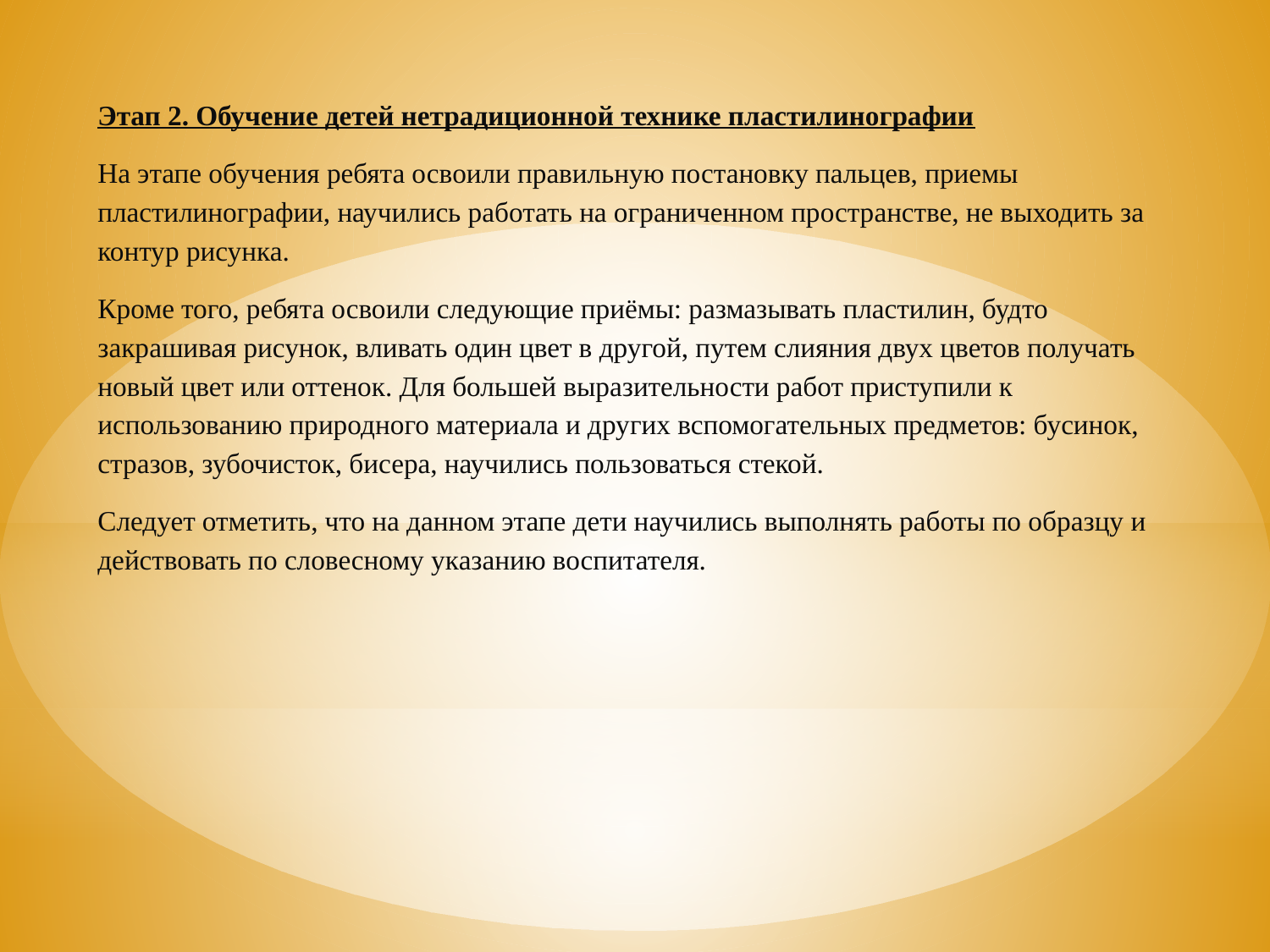

Этап 2. Обучение детей нетрадиционной технике пластилинографии
На этапе обучения ребята освоили правильную постановку пальцев, приемы пластилинографии, научились работать на ограниченном пространстве, не выходить за контур рисунка.
Кроме того, ребята освоили следующие приёмы: размазывать пластилин, будто закрашивая рисунок, вливать один цвет в другой, путем слияния двух цветов получать новый цвет или оттенок. Для большей выразительности работ приступили к использованию природного материала и других вспомогательных предметов: бусинок, стразов, зубочисток, бисера, научились пользоваться стекой.
Следует отметить, что на данном этапе дети научились выполнять работы по образцу и действовать по словесному указанию воспитателя.